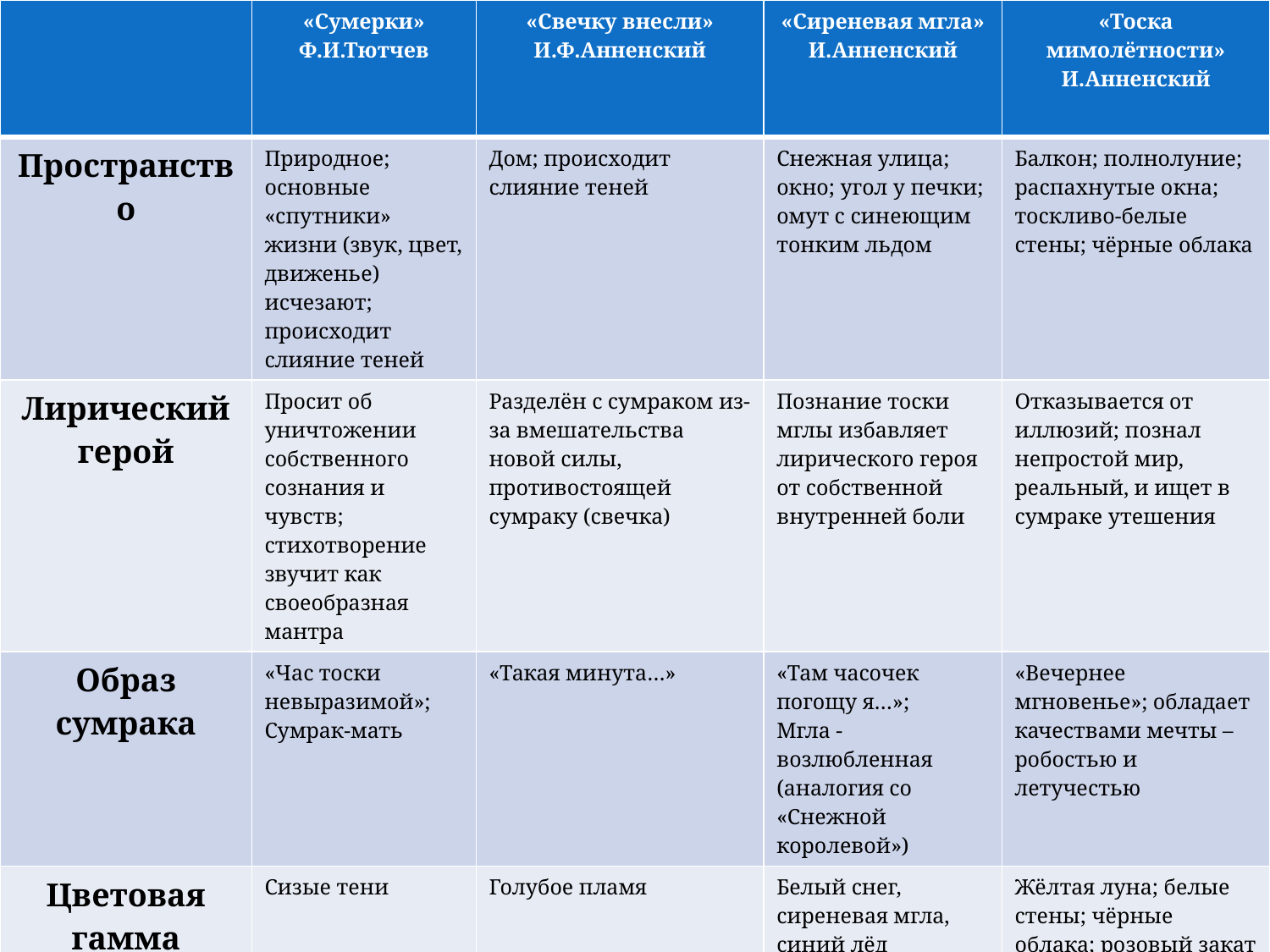

|  | «Сумерки» Ф.И.Тютчев | «Свечку внесли» И.Ф.Анненский | «Сиреневая мгла» И.Анненский | «Тоска мимолётности» И.Анненский |
| --- | --- | --- | --- | --- |
| Пространство | Природное; основные «спутники» жизни (звук, цвет, движенье) исчезают; происходит слияние теней | Дом; происходит слияние теней | Снежная улица; окно; угол у печки; омут с синеющим тонким льдом | Балкон; полнолуние; распахнутые окна; тоскливо-белые стены; чёрные облака |
| Лирический герой | Просит об уничтожении собственного сознания и чувств; стихотворение звучит как своеобразная мантра | Разделён с сумраком из-за вмешательства новой силы, противостоящей сумраку (свечка) | Познание тоски мглы избавляет лирического героя от собственной внутренней боли | Отказывается от иллюзий; познал непростой мир, реальный, и ищет в сумраке утешения |
| Образ сумрака | «Час тоски невыразимой»; Сумрак-мать | «Такая минута…» | «Там часочек погощу я…»; Мгла -возлюбленная (аналогия со «Снежной королевой») | «Вечернее мгновенье»; обладает качествами мечты – робостью и летучестью |
| Цветовая гамма | Сизые тени | Голубое пламя | Белый снег, сиреневая мгла, синий лёд | Жёлтая луна; белые стены; чёрные облака; розовый закат |
| Субъекты/ объекты | Мотылёк | Двойник лирического героя; свеча; тени и тот, кто «заставляет слушать» – проводники между двумя мирами | - | Луна |